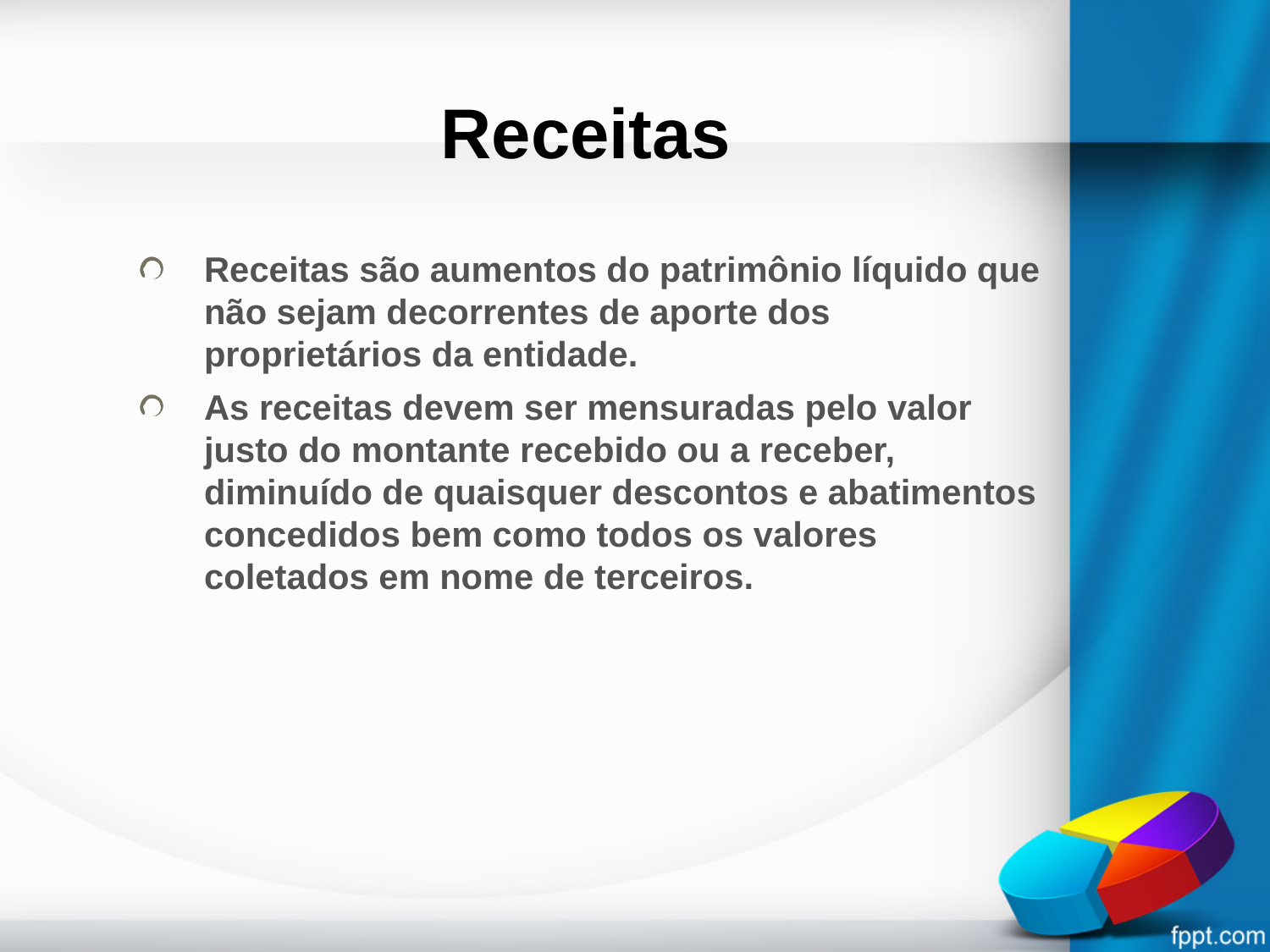

# Receitas
Receitas são aumentos do patrimônio líquido que não sejam decorrentes de aporte dos proprietários da entidade.
As receitas devem ser mensuradas pelo valor justo do montante recebido ou a receber, diminuído de quaisquer descontos e abatimentos concedidos bem como todos os valores coletados em nome de terceiros.